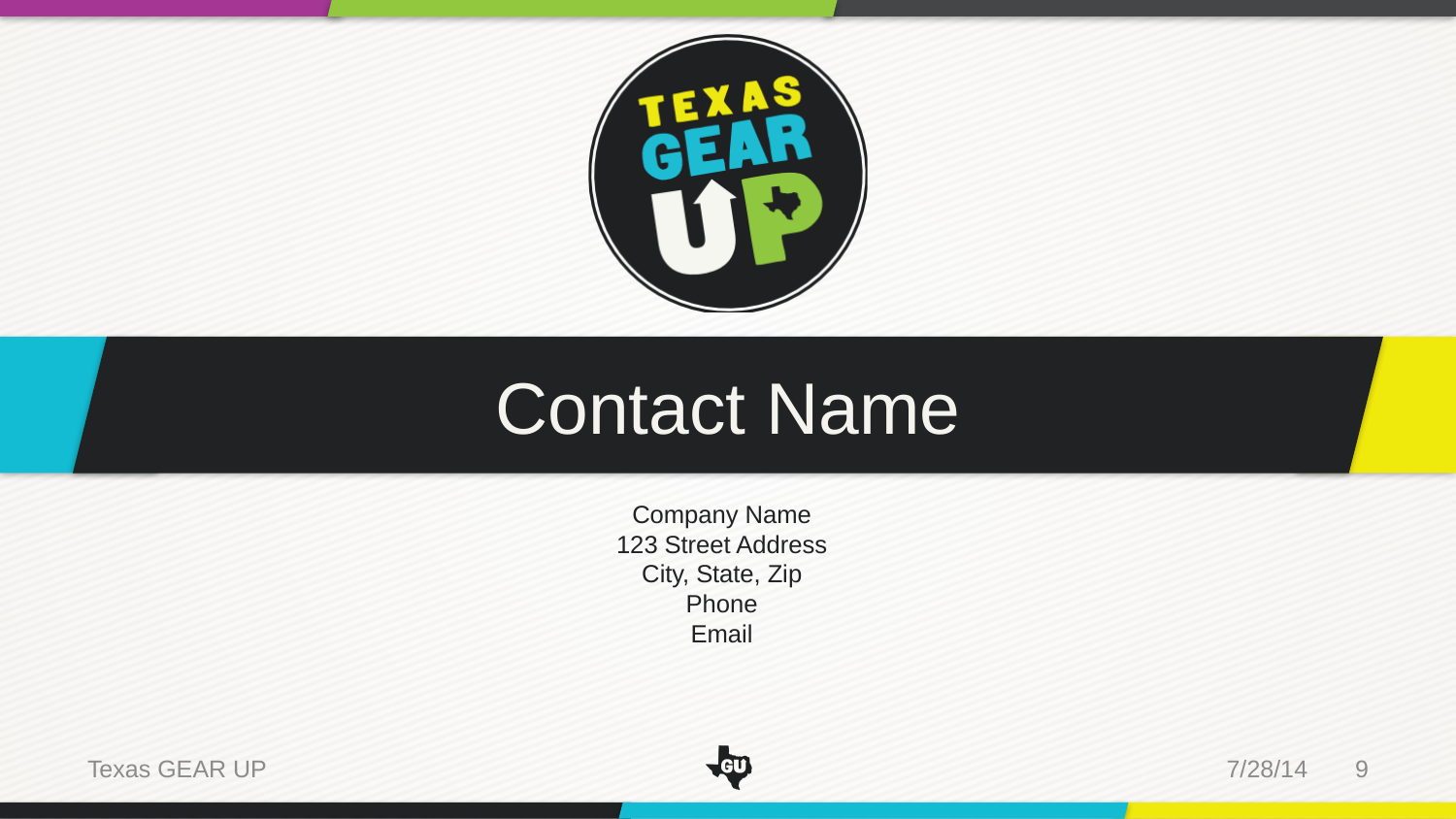

Contact Name
Company Name
123 Street Address
City, State, Zip
Phone
Email
7/28/14
9
Texas GEAR UP